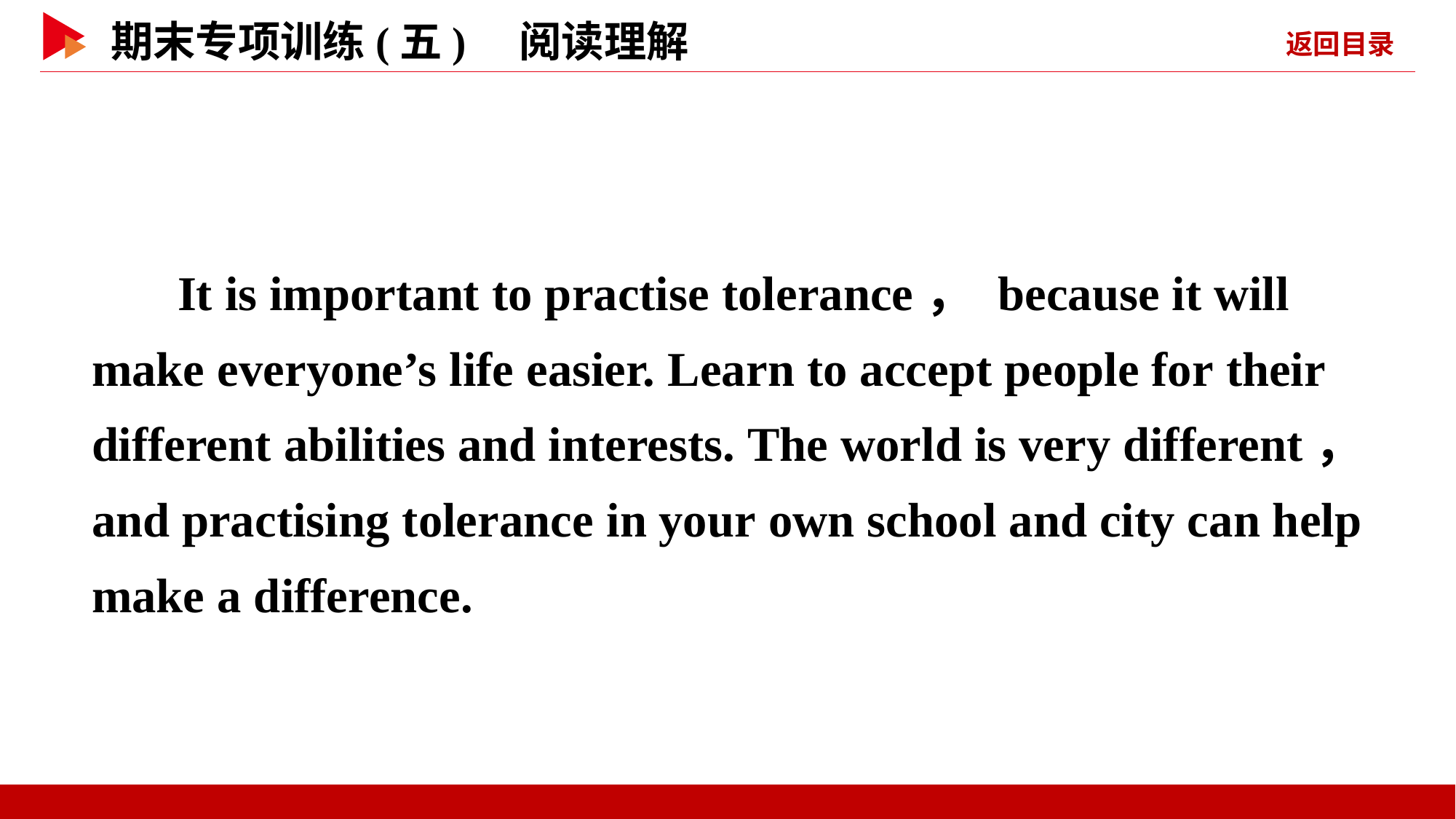

It is important to practise tolerance， because it will make everyone’s life easier. Learn to accept people for their different abilities and interests. The world is very different， and practising tolerance in your own school and city can help make a difference.